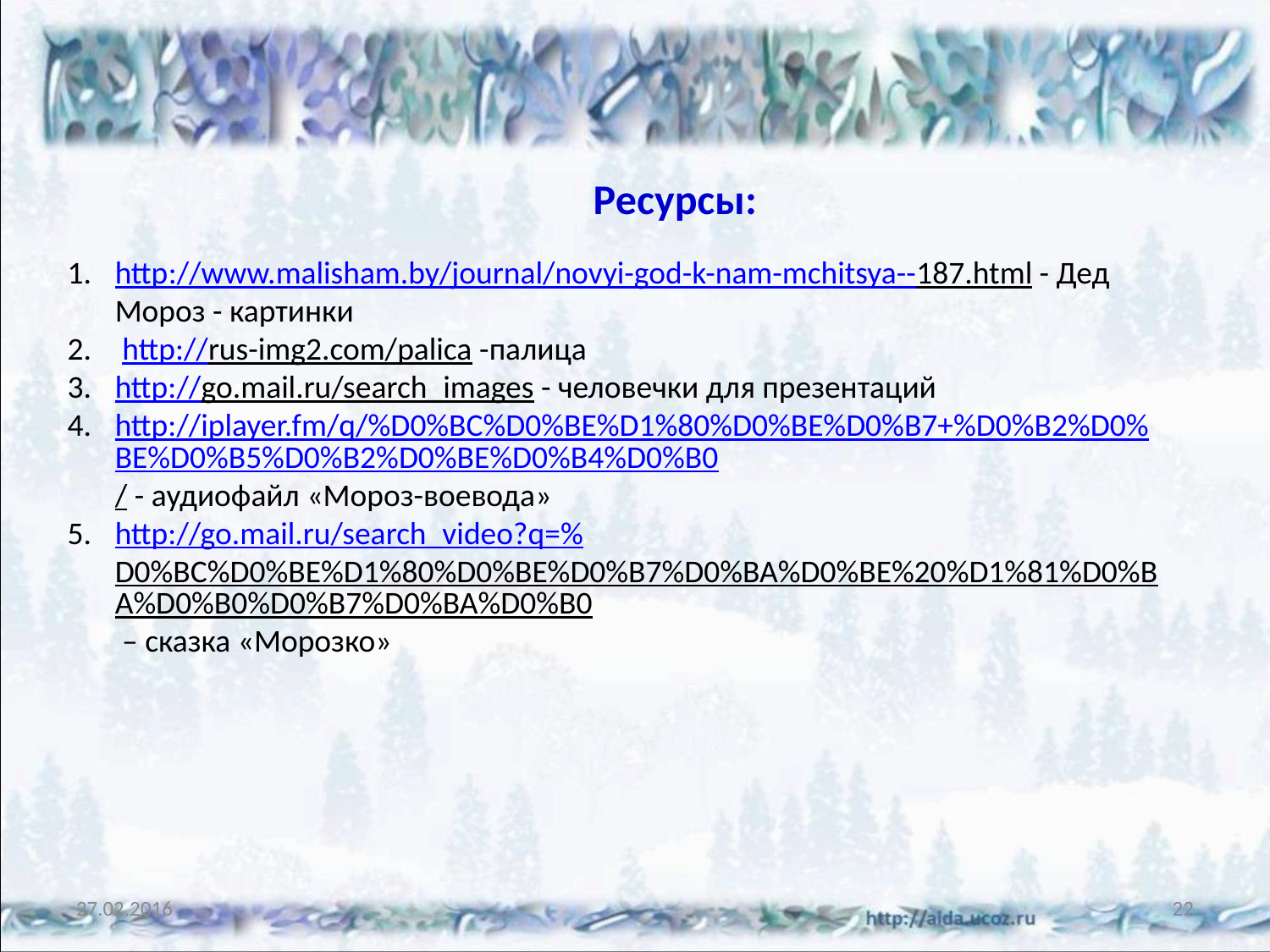

Ресурсы:
http://www.malisham.by/journal/novyi-god-k-nam-mchitsya--187.html - Дед Мороз - картинки
 http://rus-img2.com/palica -палица
http://go.mail.ru/search_images - человечки для презентаций
http://iplayer.fm/q/%D0%BC%D0%BE%D1%80%D0%BE%D0%B7+%D0%B2%D0%BE%D0%B5%D0%B2%D0%BE%D0%B4%D0%B0/ - аудиофайл «Мороз-воевода»
http://go.mail.ru/search_video?q=%D0%BC%D0%BE%D1%80%D0%BE%D0%B7%D0%BA%D0%BE%20%D1%81%D0%BA%D0%B0%D0%B7%D0%BA%D0%B0 – сказка «Морозко»
27.02.2016
22